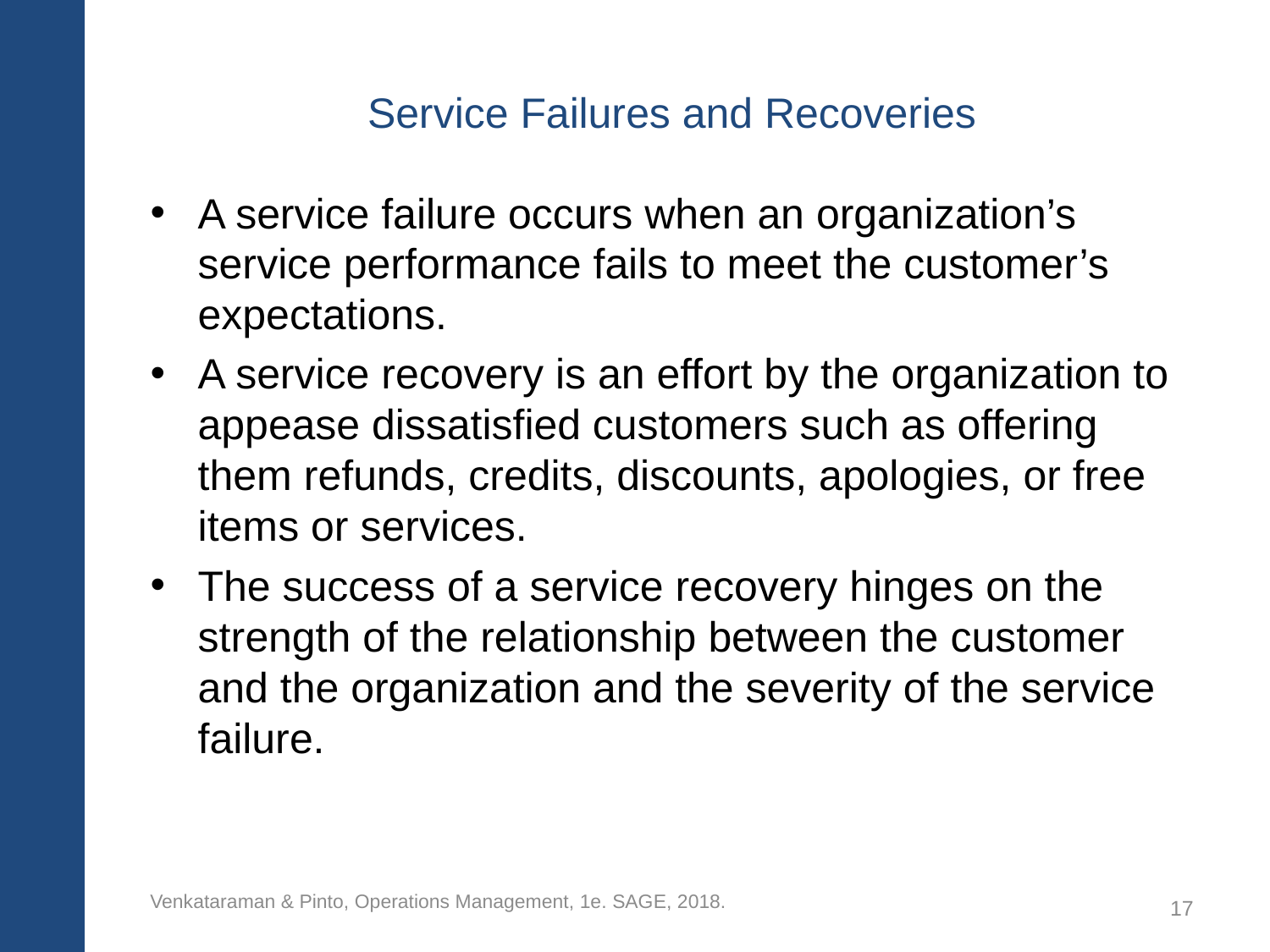

# Service Failures and Recoveries
A service failure occurs when an organization’s service performance fails to meet the customer’s expectations.
A service recovery is an effort by the organization to appease dissatisfied customers such as offering them refunds, credits, discounts, apologies, or free items or services.
The success of a service recovery hinges on the strength of the relationship between the customer and the organization and the severity of the service failure.
Venkataraman & Pinto, Operations Management, 1e. SAGE, 2018.
17